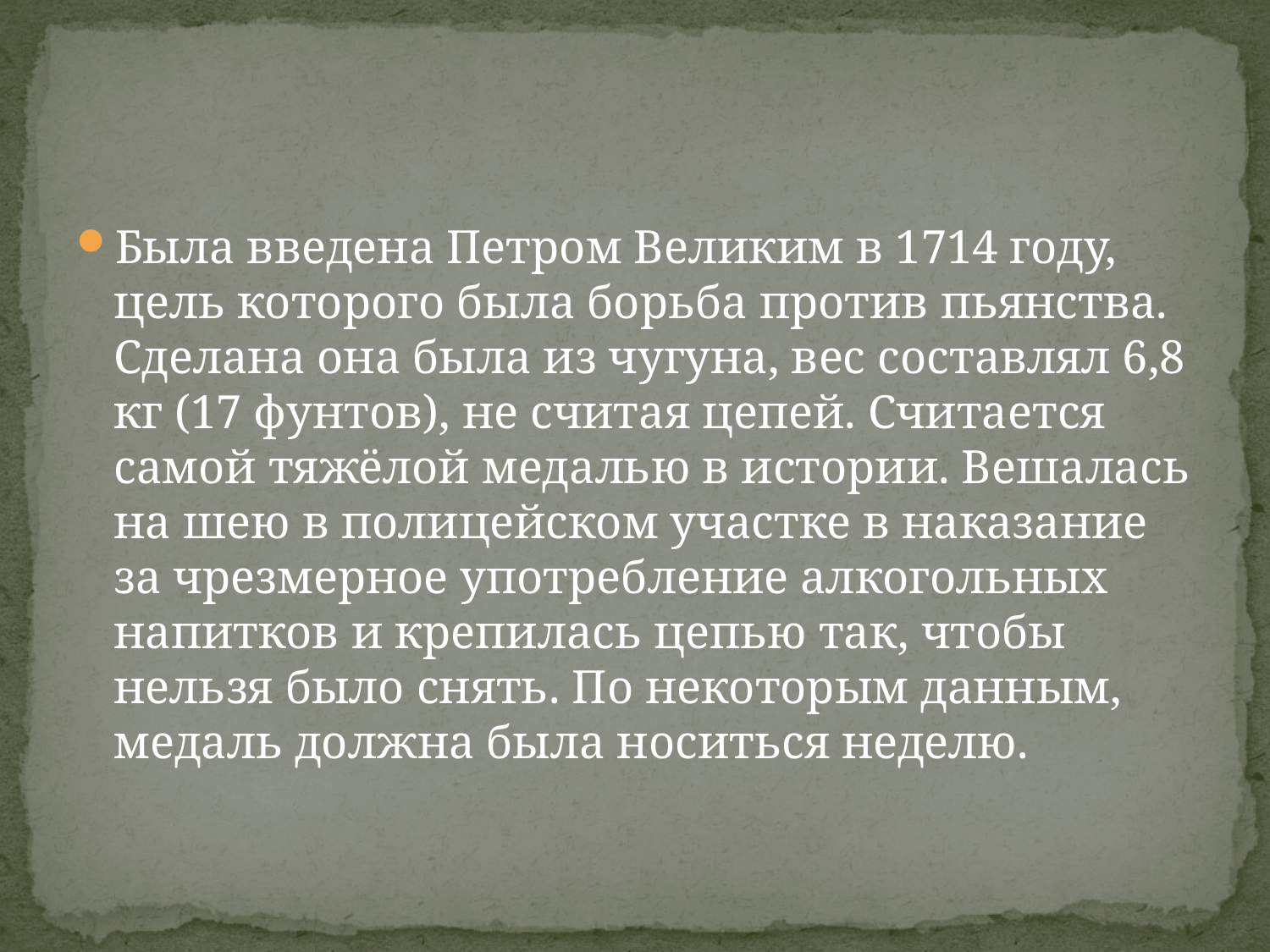

#
Была введена Петром Великим в 1714 году, цель которого была борьба против пьянства. Сделана она была из чугуна, вес составлял 6,8 кг (17 фунтов), не считая цепей. Считается самой тяжёлой медалью в истории. Вешалась на шею в полицейском участке в наказание за чрезмерное употребление алкогольных напитков и крепилась цепью так, чтобы нельзя было снять. По некоторым данным, медаль должна была носиться неделю.